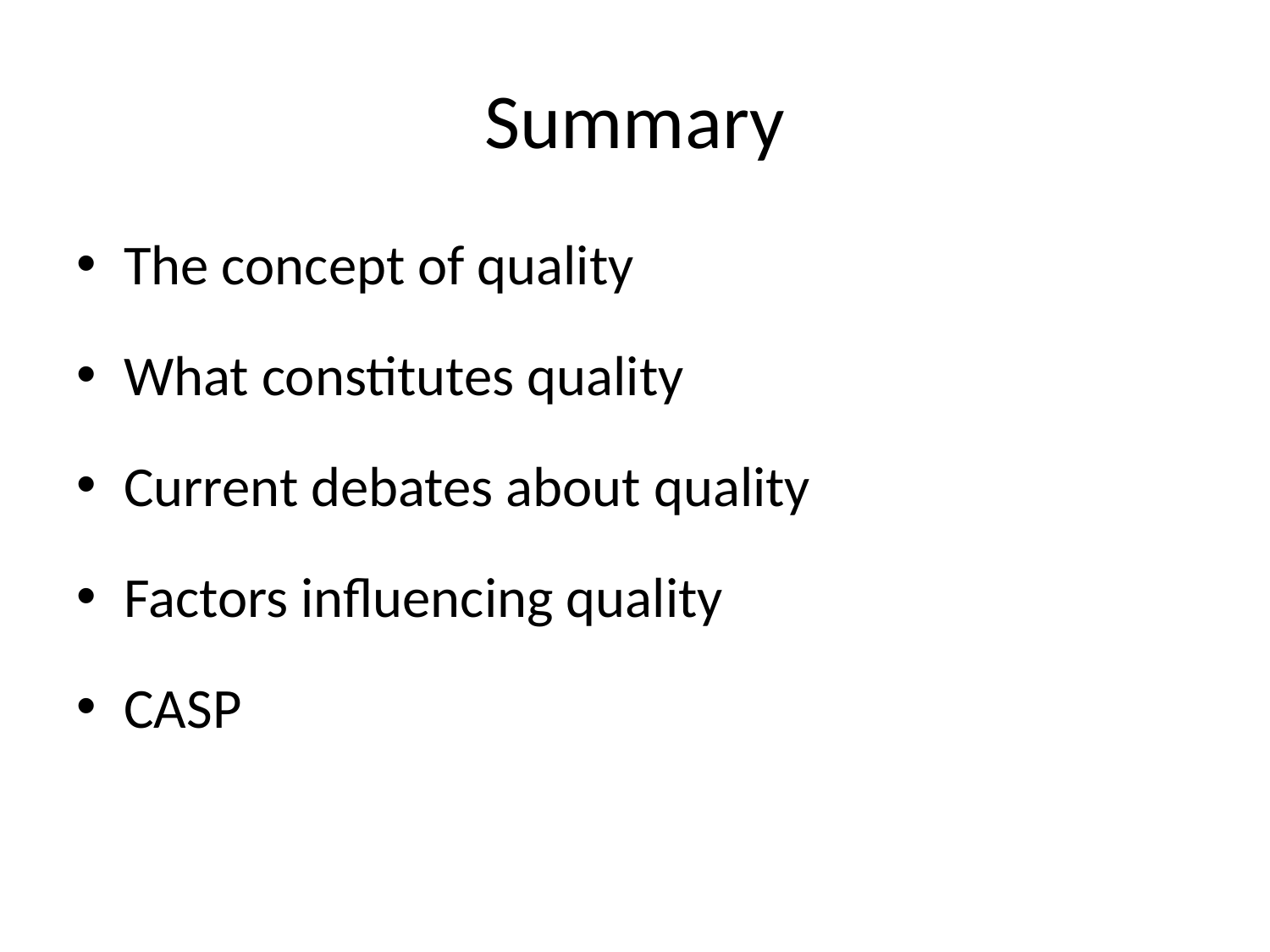

# Summary
The concept of quality
What constitutes quality
Current debates about quality
Factors influencing quality
CASP